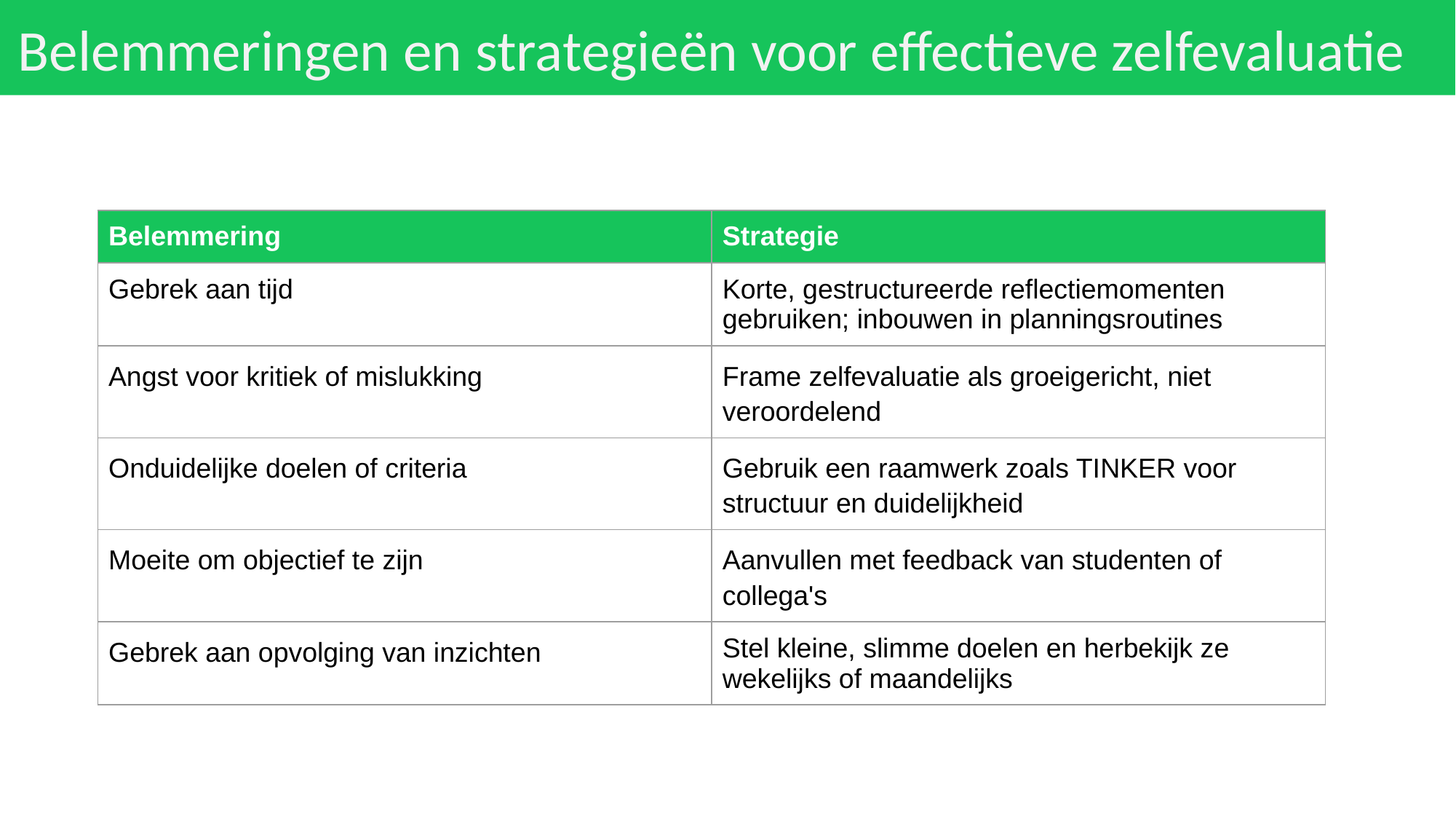

# Belemmeringen en strategieën voor effectieve zelfevaluatie

| Belemmering | Strategie |
| --- | --- |
| Gebrek aan tijd | Korte, gestructureerde reflectiemomenten gebruiken; inbouwen in planningsroutines |
| Angst voor kritiek of mislukking | Frame zelfevaluatie als groeigericht, niet veroordelend |
| Onduidelijke doelen of criteria | Gebruik een raamwerk zoals TINKER voor structuur en duidelijkheid |
| Moeite om objectief te zijn | Aanvullen met feedback van studenten of collega's |
| Gebrek aan opvolging van inzichten | Stel kleine, slimme doelen en herbekijk ze wekelijks of maandelijks |